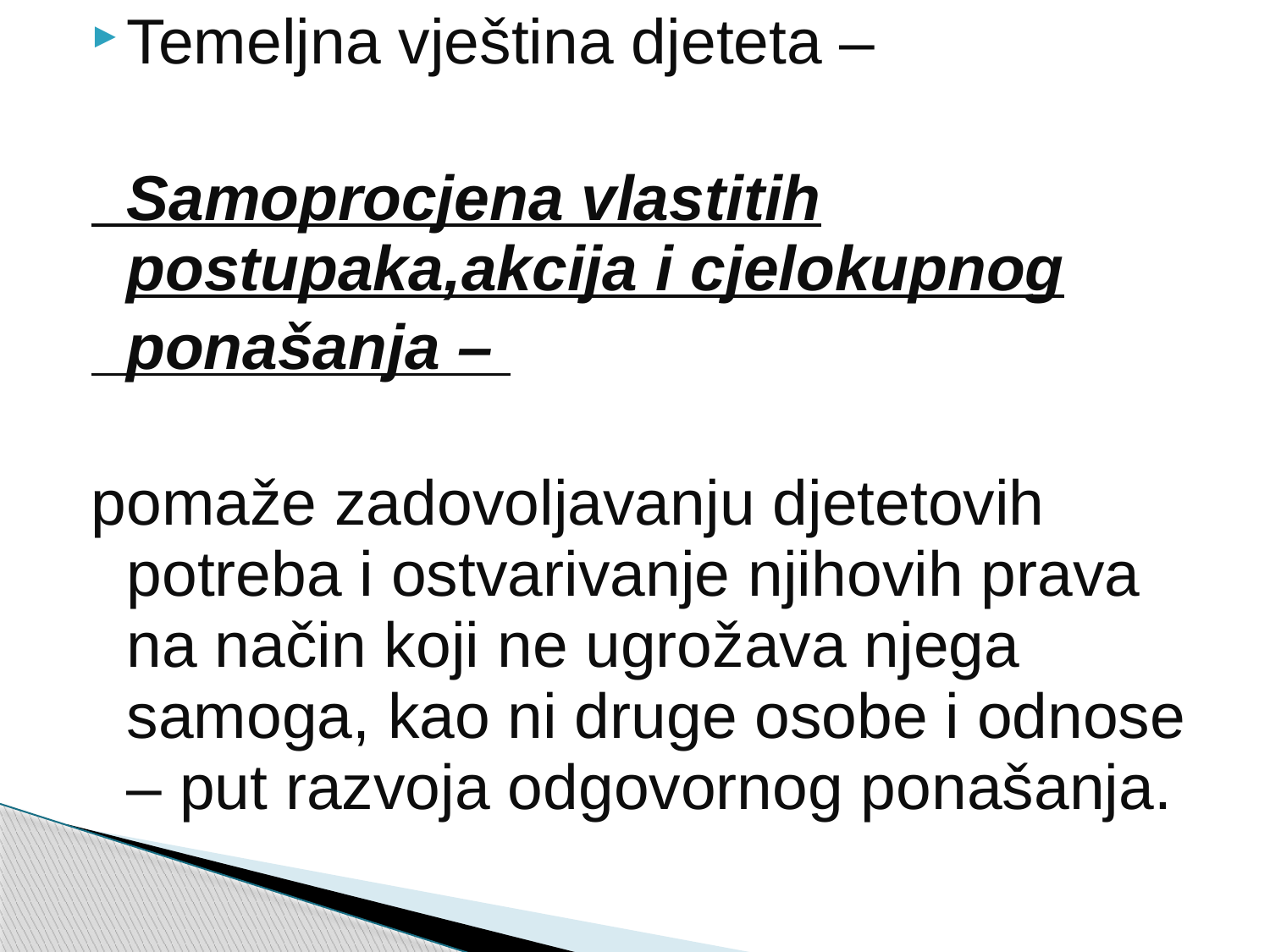

Temeljna vještina djeteta –

  Samoprocjena vlastitih postupaka,akcija i cjelokupnog
  ponašanja –

pomaže zadovoljavanju djetetovih potreba i ostvarivanje njihovih prava na način koji ne ugrožava njega samoga, kao ni druge osobe i odnose – put razvoja odgovornog ponašanja.